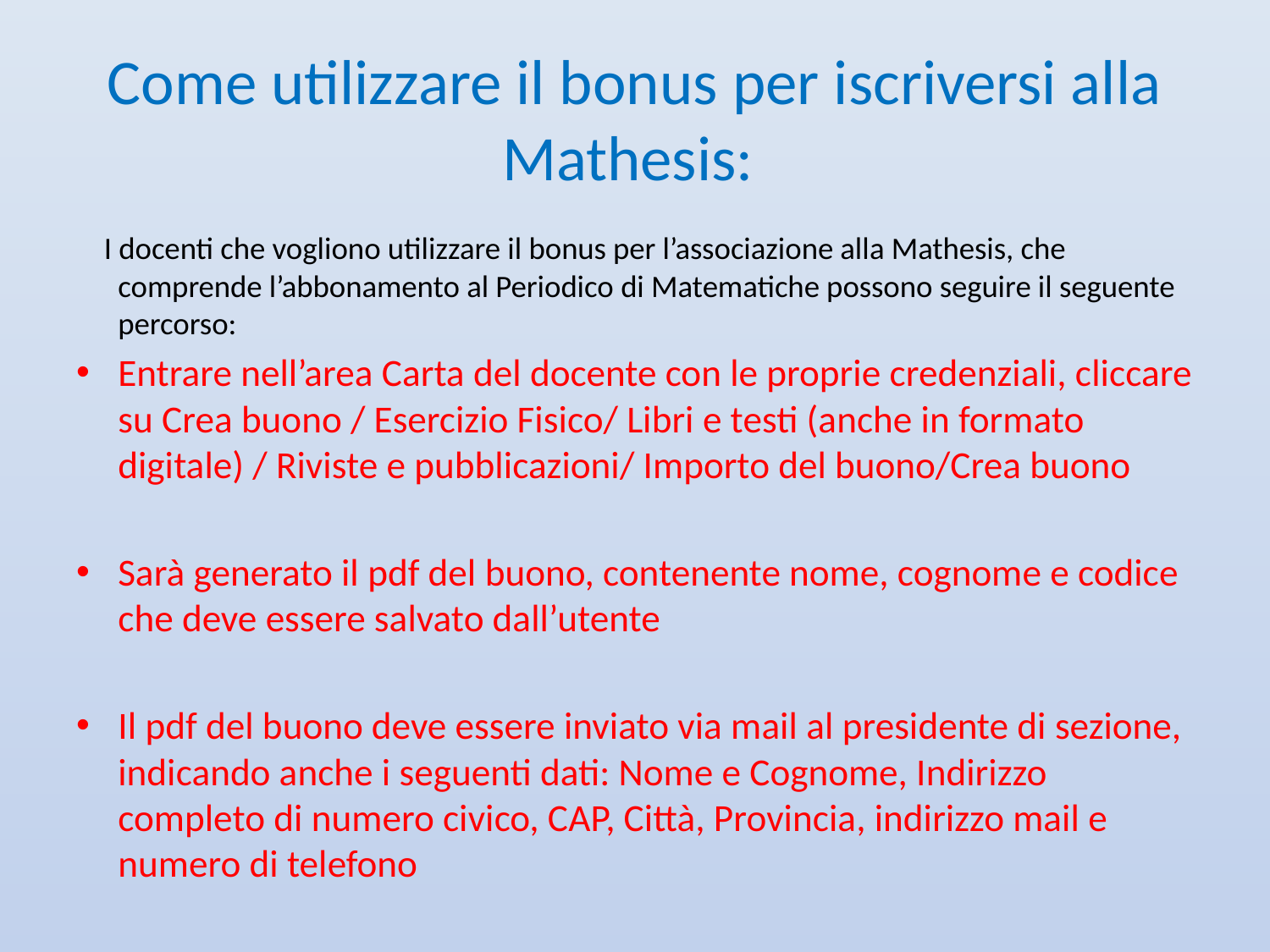

# Come utilizzare il bonus per iscriversi alla Mathesis:
    I docenti che vogliono utilizzare il bonus per l’associazione alla Mathesis, che comprende l’abbonamento al Periodico di Matematiche possono seguire il seguente percorso:
Entrare nell’area Carta del docente con le proprie credenziali, cliccare su Crea buono / Esercizio Fisico/ Libri e testi (anche in formato digitale) / Riviste e pubblicazioni/ Importo del buono/Crea buono

Sarà generato il pdf del buono, contenente nome, cognome e codice che deve essere salvato dall’utente

Il pdf del buono deve essere inviato via mail al presidente di sezione, indicando anche i seguenti dati: Nome e Cognome, Indirizzo completo di numero civico, CAP, Città, Provincia, indirizzo mail e numero di telefono